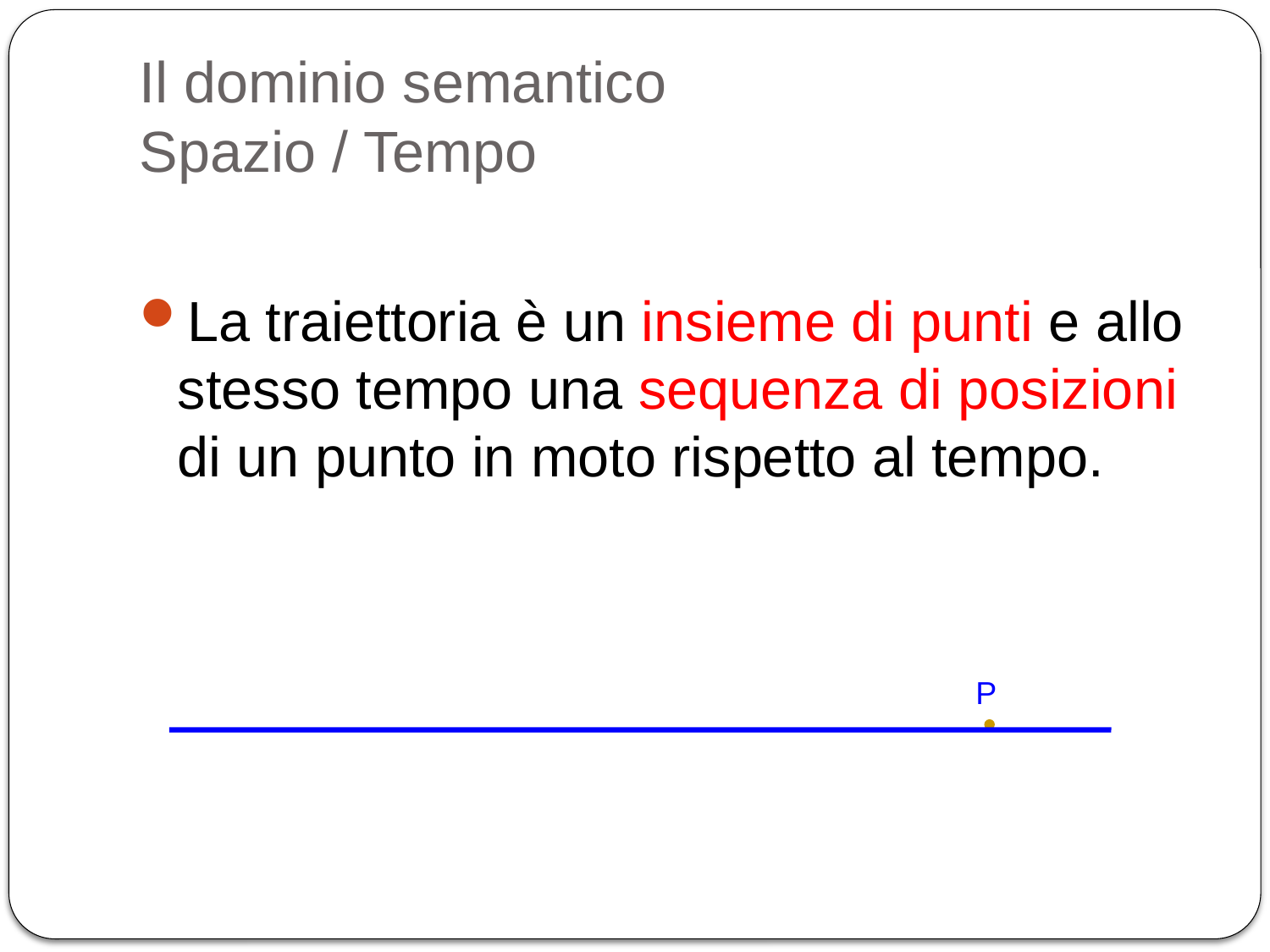

# Il dominio semantico Spazio / Tempo

La traiettoria è un insieme di punti e allo stesso tempo una sequenza di posizioni di un punto in moto rispetto al tempo.
P